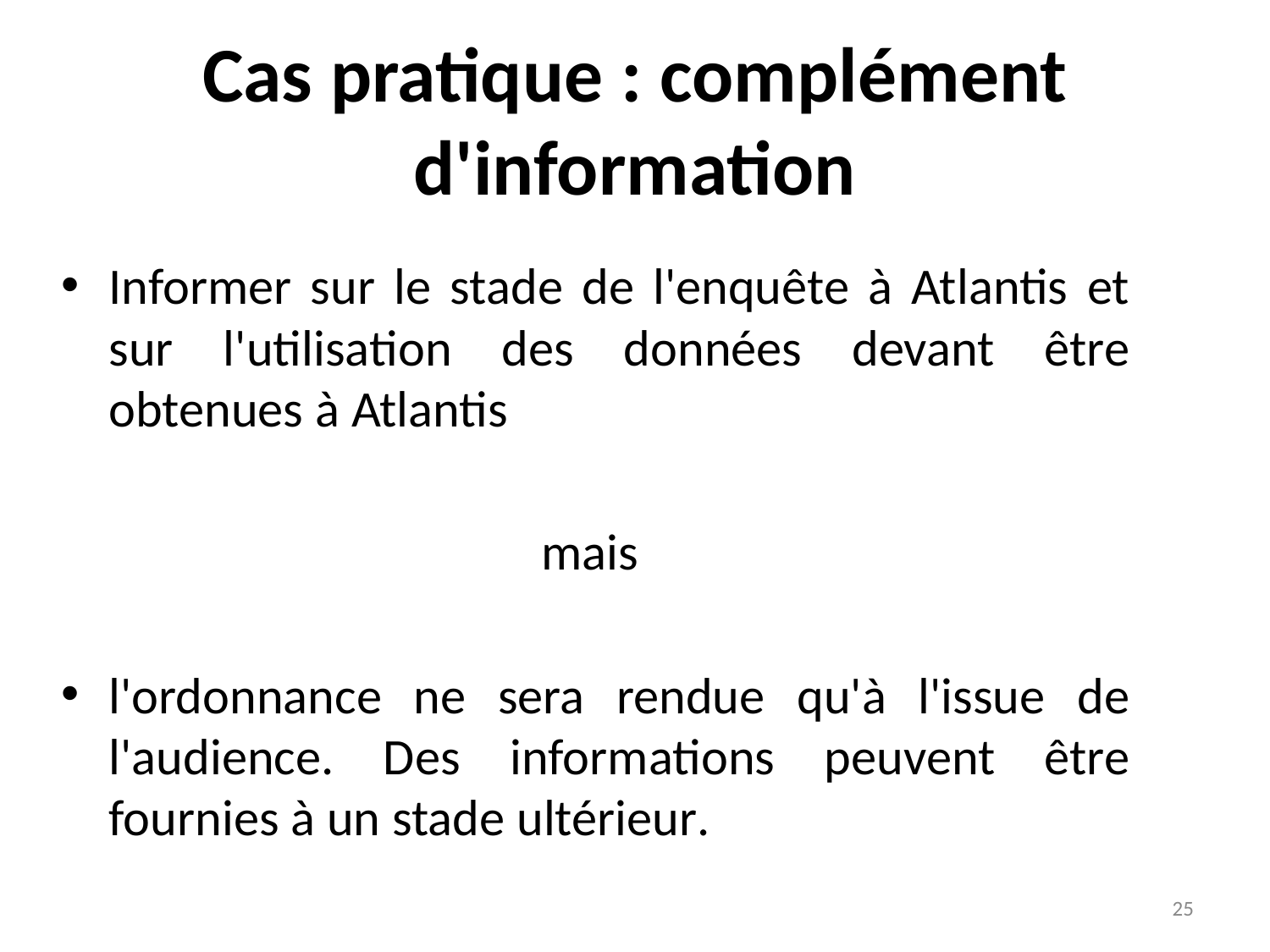

# Cas pratique : complément d'information

Informer sur le stade de l'enquête à Atlantis et sur l'utilisation des données devant être obtenues à Atlantis

mais

l'ordonnance ne sera rendue qu'à l'issue de l'audience. Des informations peuvent être fournies à un stade ultérieur.
25